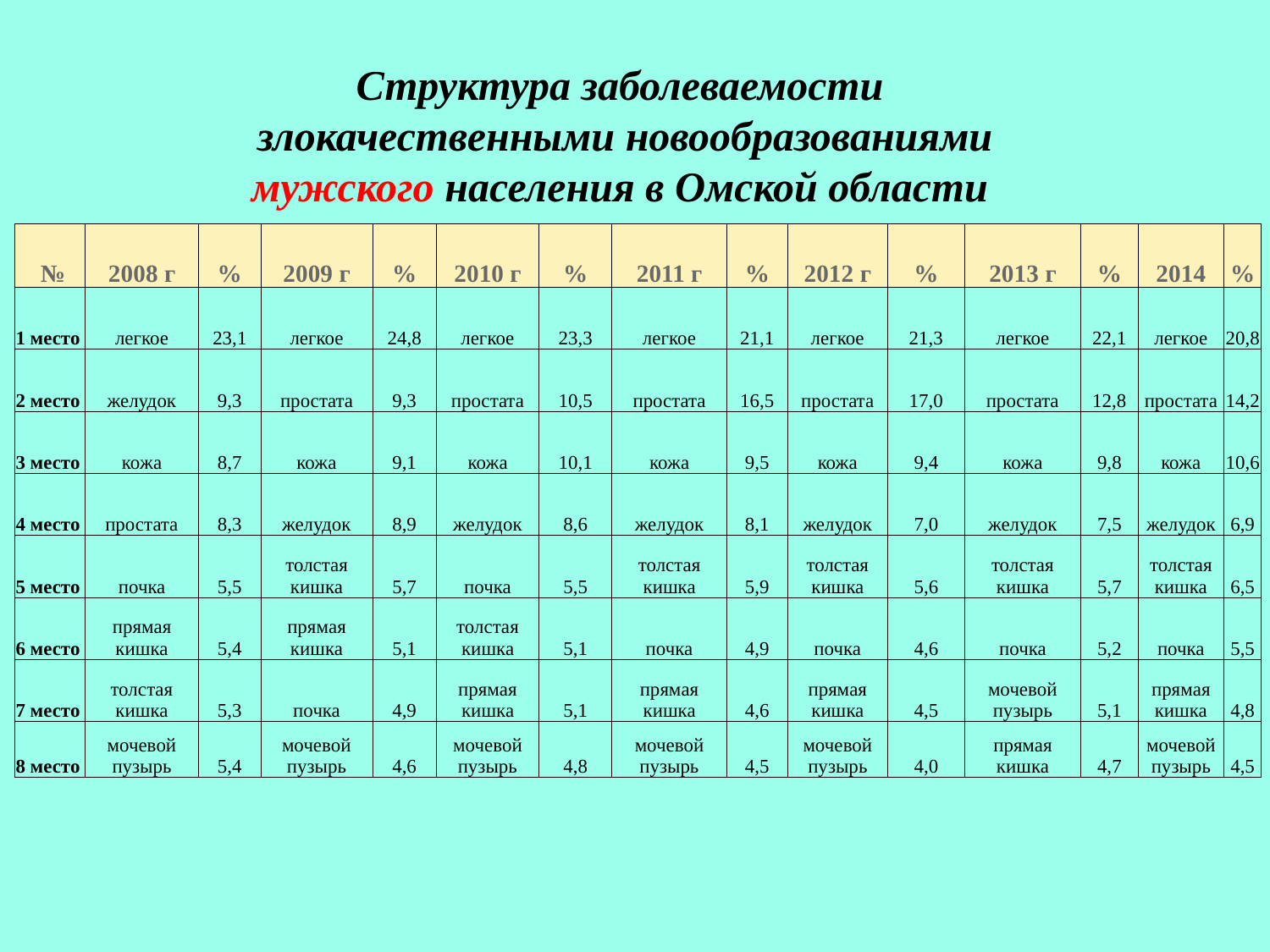

Структура заболеваемости
злокачественными новообразованиями
мужского населения в Омской области
| № | 2008 г | % | 2009 г | % | 2010 г | % | 2011 г | % | 2012 г | % | 2013 г | % | 2014 | % |
| --- | --- | --- | --- | --- | --- | --- | --- | --- | --- | --- | --- | --- | --- | --- |
| 1 место | легкое | 23,1 | легкое | 24,8 | легкое | 23,3 | легкое | 21,1 | легкое | 21,3 | легкое | 22,1 | легкое | 20,8 |
| 2 место | желудок | 9,3 | простата | 9,3 | простата | 10,5 | простата | 16,5 | простата | 17,0 | простата | 12,8 | простата | 14,2 |
| 3 место | кожа | 8,7 | кожа | 9,1 | кожа | 10,1 | кожа | 9,5 | кожа | 9,4 | кожа | 9,8 | кожа | 10,6 |
| 4 место | простата | 8,3 | желудок | 8,9 | желудок | 8,6 | желудок | 8,1 | желудок | 7,0 | желудок | 7,5 | желудок | 6,9 |
| 5 место | почка | 5,5 | толстая кишка | 5,7 | почка | 5,5 | толстая кишка | 5,9 | толстая кишка | 5,6 | толстая кишка | 5,7 | толстая кишка | 6,5 |
| 6 место | прямая кишка | 5,4 | прямая кишка | 5,1 | толстая кишка | 5,1 | почка | 4,9 | почка | 4,6 | почка | 5,2 | почка | 5,5 |
| 7 место | толстая кишка | 5,3 | почка | 4,9 | прямая кишка | 5,1 | прямая кишка | 4,6 | прямая кишка | 4,5 | мочевой пузырь | 5,1 | прямая кишка | 4,8 |
| 8 место | мочевой пузырь | 5,4 | мочевой пузырь | 4,6 | мочевой пузырь | 4,8 | мочевой пузырь | 4,5 | мочевой пузырь | 4,0 | прямая кишка | 4,7 | мочевой пузырь | 4,5 |